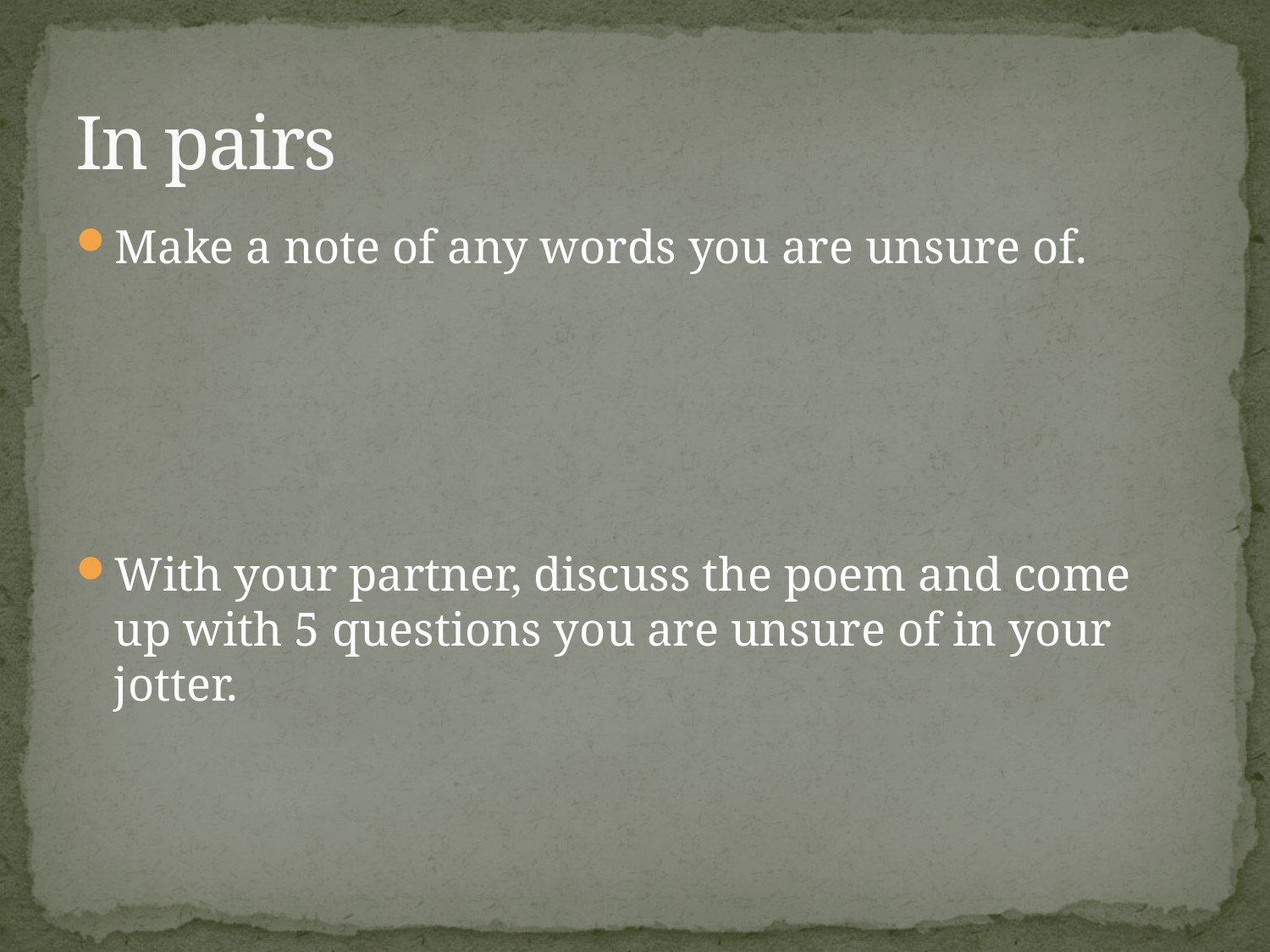

# In pairs
Make a note of any words you are unsure of.

With your partner, discuss the poem and come up with 5 questions you are unsure of in your jotter.